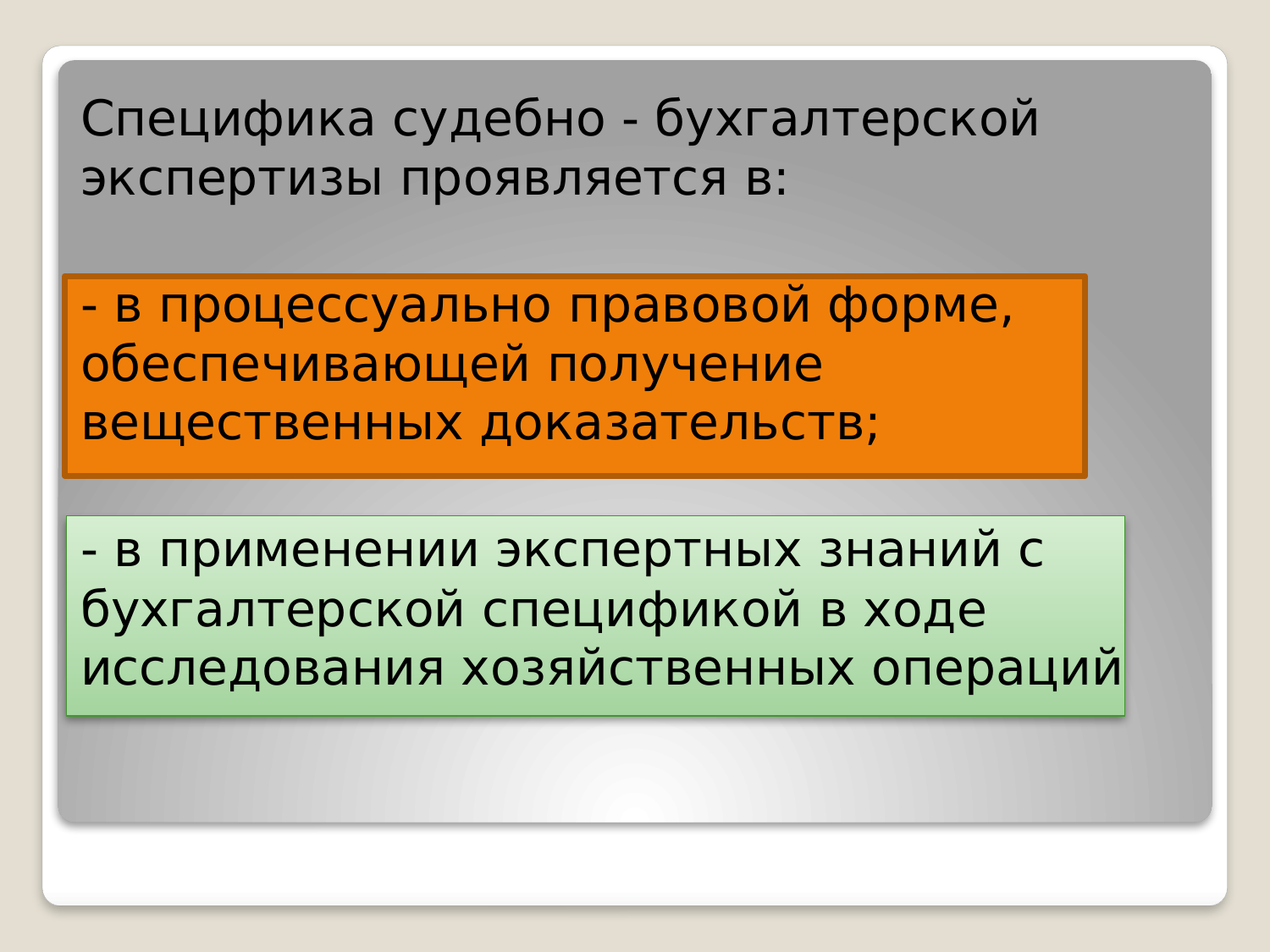

Специфика судебно - бухгалтерской экспертизы проявляется в:

- в процессуально правовой форме, обеспечивающей получение вещественных доказательств;

- в применении экспертных знаний с бухгалтерской спецификой в ходе исследования хозяйственных операций

#